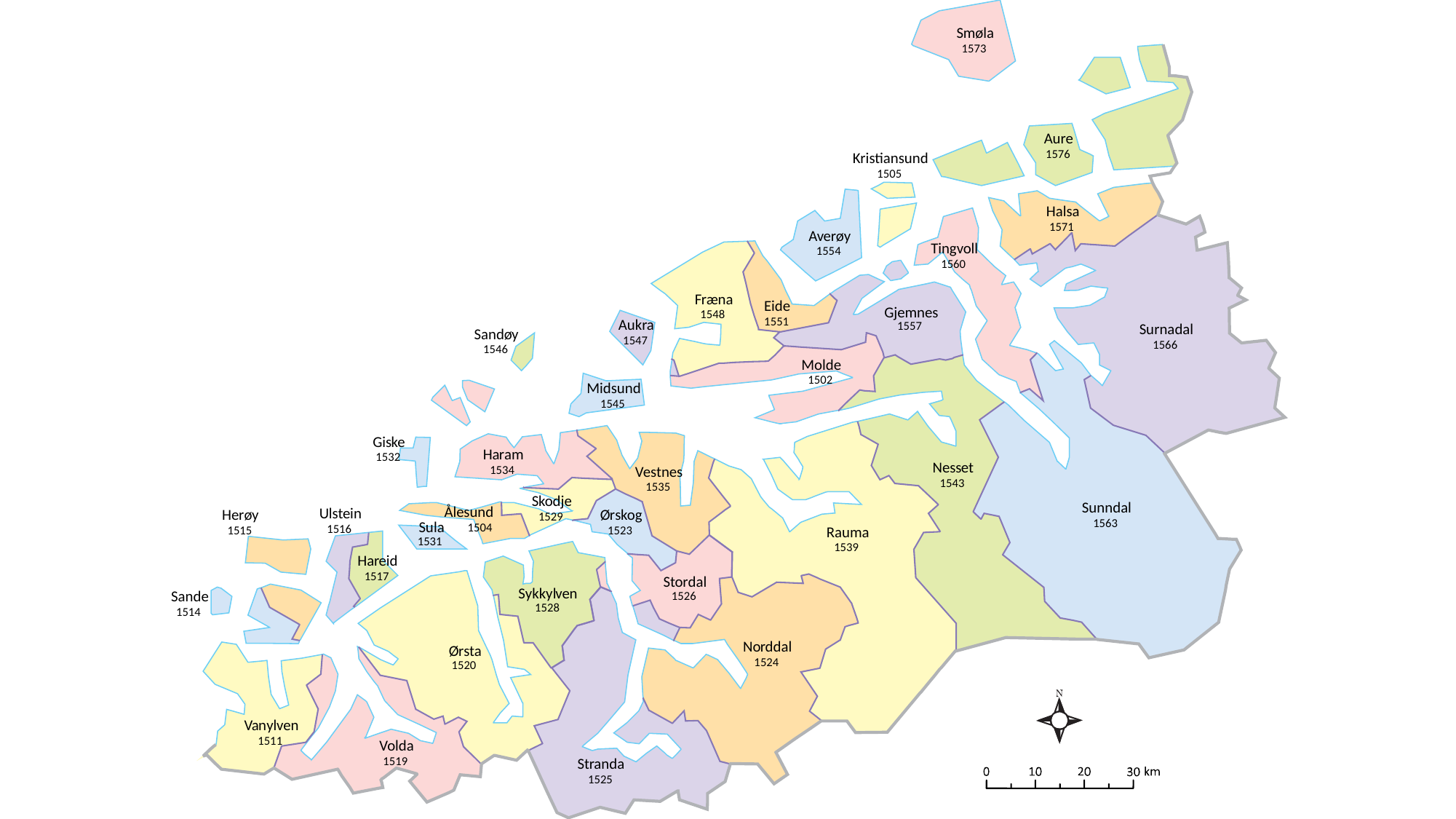

Smøla
1573

Au
r
e

1576
K
ri
s
tiansund
1505

Halsa

1571
A
v
e
r
ø
y
Ting
v
oll

1554
1560

F
r
æna

Eide
Gjemnes
1548

1551
Auk
r
a
1557
Surnadal
Sand
ø
y

1547

1566

1546

Molde

1502

Midsund

1545

Gis
k
e

Ha
r
am
1532
Ness
e
t

1534
V
e
s
tnes
1543

1535

S
k
odje
Sunndal

Ålesund
Ul
st
ein
He
r
ø
y
Ø
r
s
k
og
1529
1563
Sula
1504
1516
1515
1523
Rauma

1531

1539

Ha
r
eid
1517

S
t
o
r
dal

S
ykkyl
v
en

Sande

1526
1528
1514
No
r
ddal
Ø
r
s
t
a

1524

1520

V
a
n
yl
v
en

1511
V
olda
1519
St
r
anda

1525